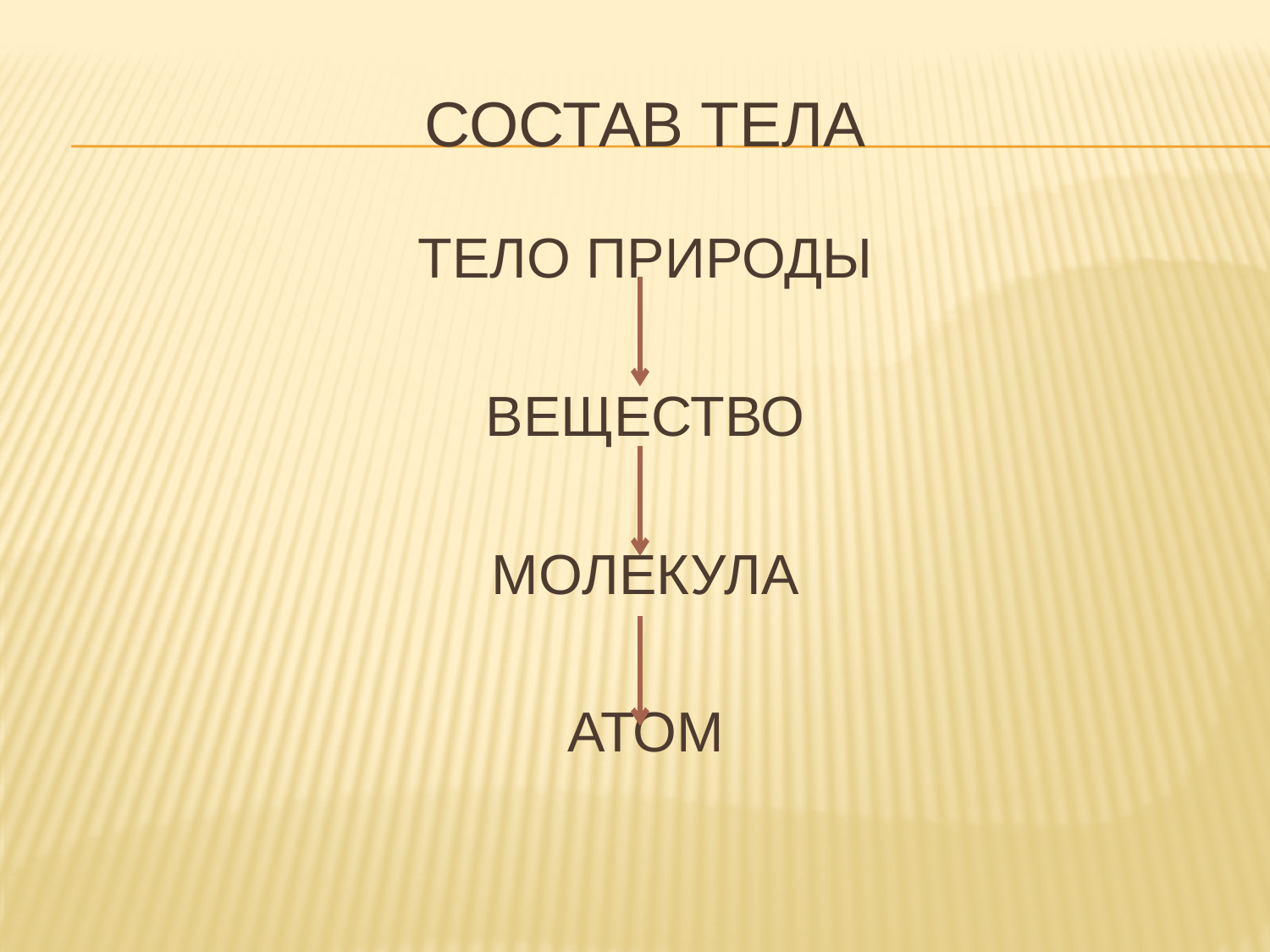

# Состав тела
ТЕЛО ПРИРОДЫ

ВЕЩЕСТВО

МОЛЕКУЛА

АТОМ